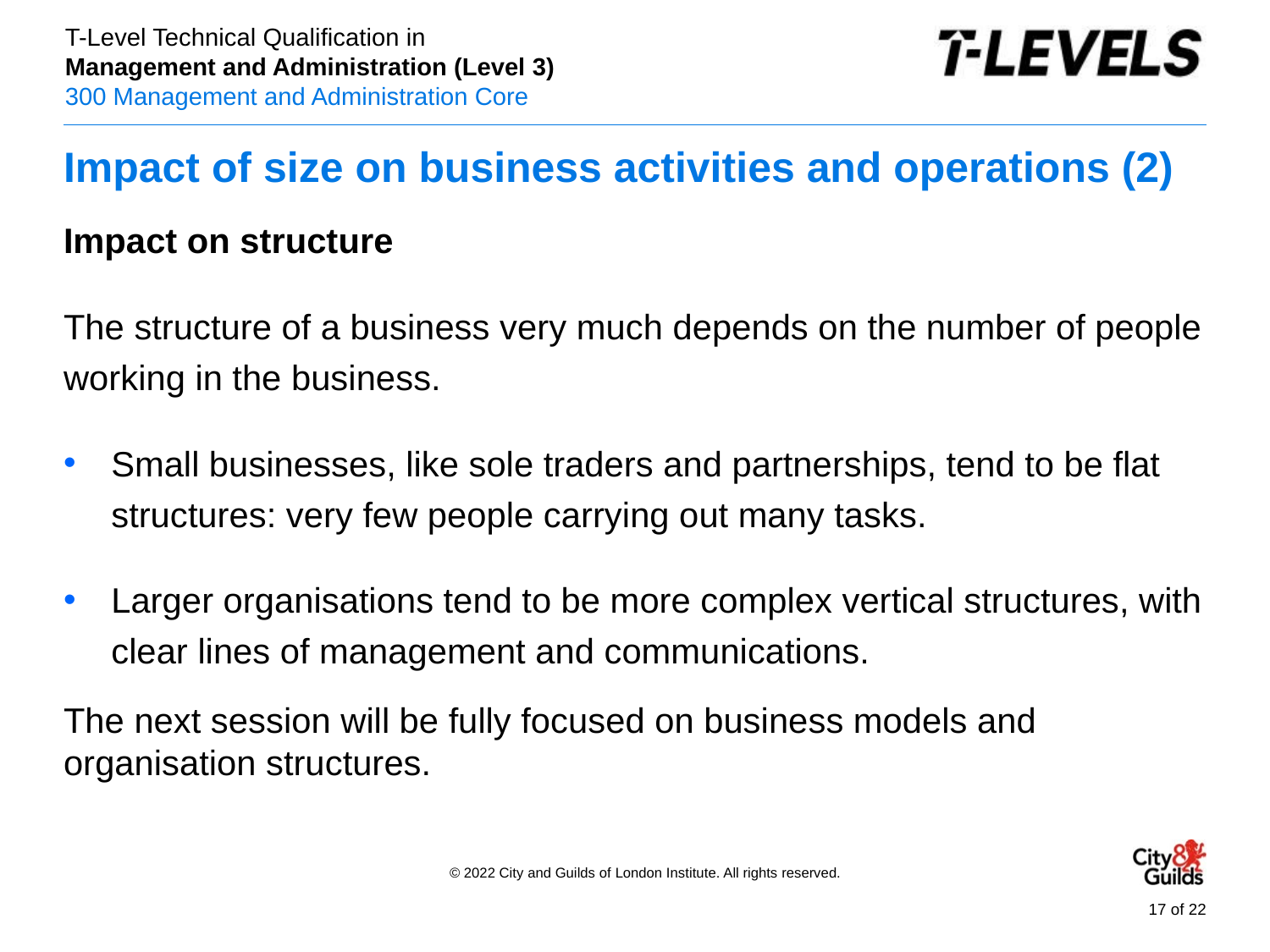

# Impact of size on business activities and operations (2)
Impact on structure
The structure of a business very much depends on the number of people working in the business.
Small businesses, like sole traders and partnerships, tend to be flat structures: very few people carrying out many tasks.
Larger organisations tend to be more complex vertical structures, with clear lines of management and communications.
The next session will be fully focused on business models and organisation structures.